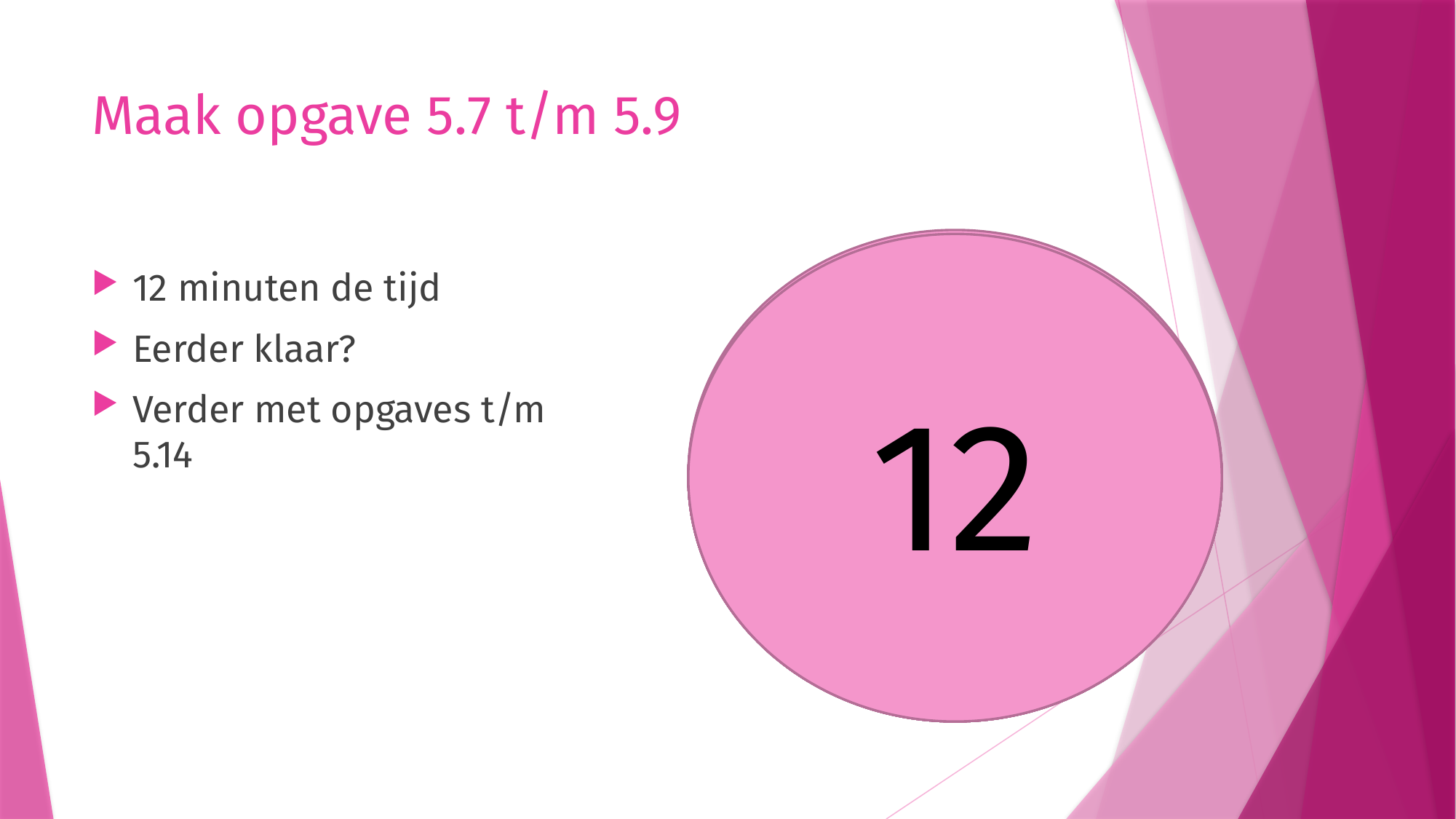

# Maak opgave 5.7 t/m 5.9
10
9
8
12
11
5
6
7
4
3
1
2
12 minuten de tijd
Eerder klaar?
Verder met opgaves t/m 5.14